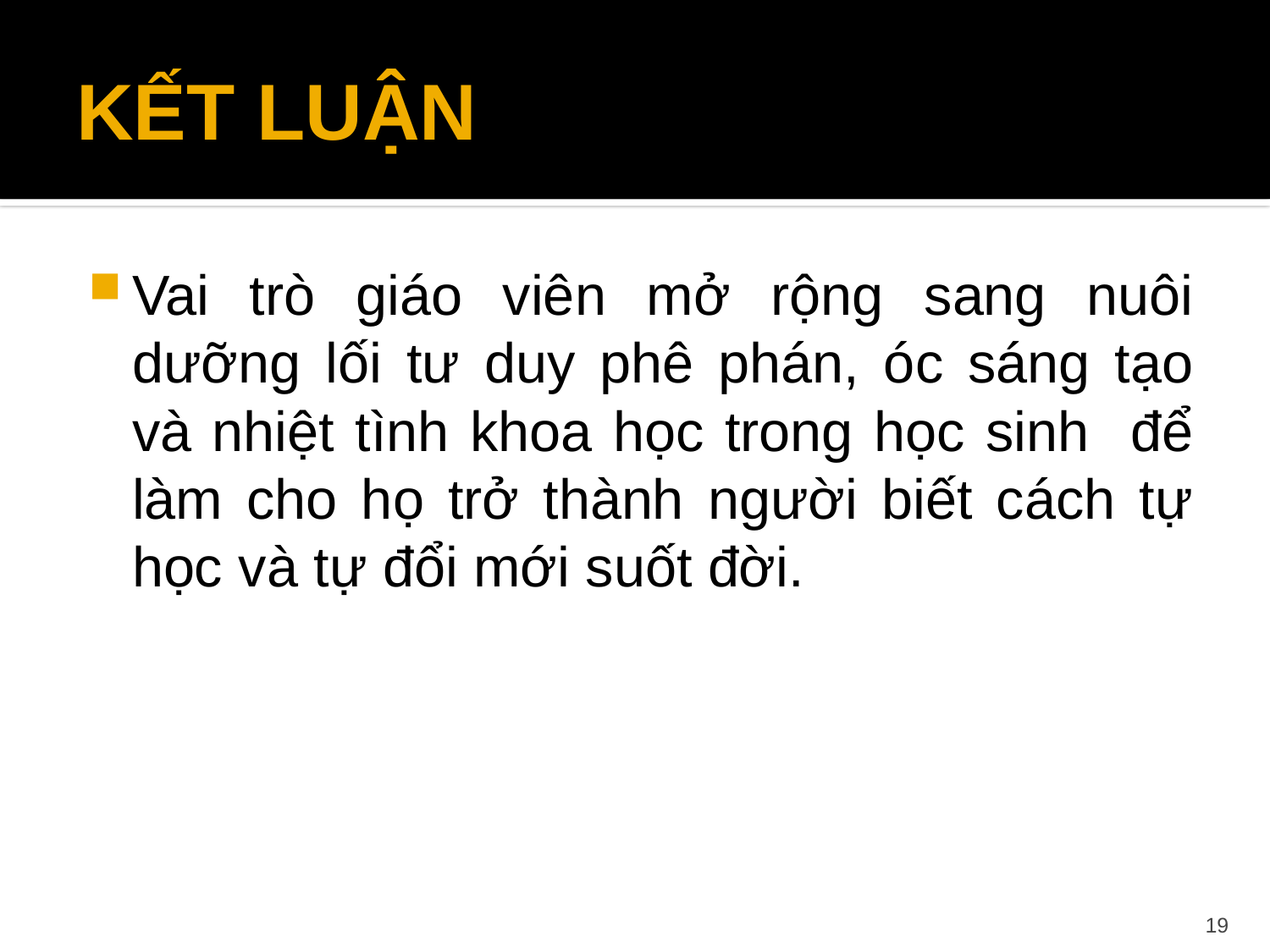

# KẾT LUẬN
Vai trò giáo viên mở rộng sang nuôi dưỡng lối tư duy phê phán, óc sáng tạo và nhiệt tình khoa học trong học sinh  để làm cho họ trở thành người biết cách tự học và tự đổi mới suốt đời.
19